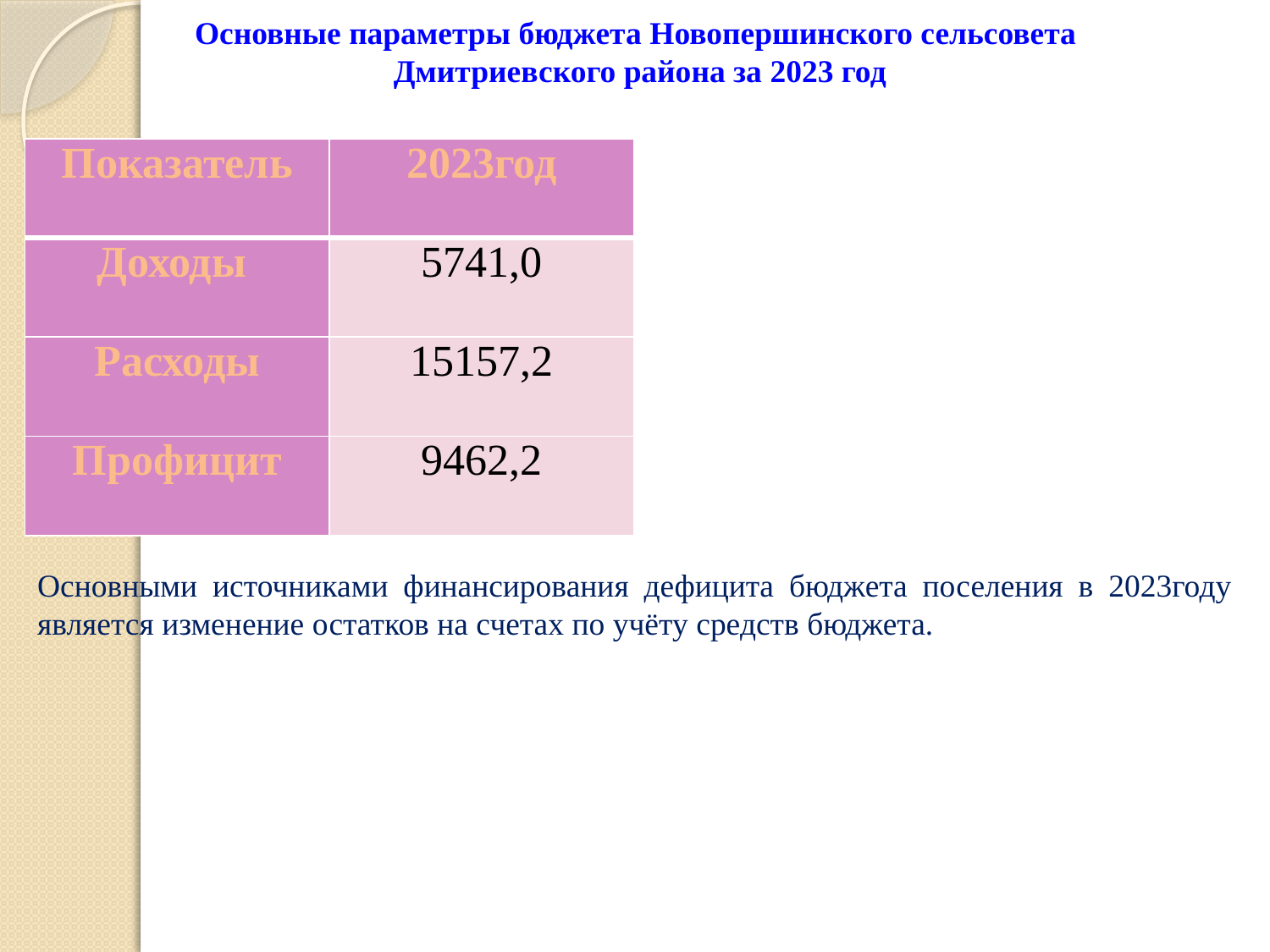

Основные параметры бюджета Новопершинского сельсовета
Дмитриевского района за 2023 год
| Показатель | 2023год |
| --- | --- |
| Доходы | 5741,0 |
| Расходы | 15157,2 |
| Профицит | 9462,2 |
Основными источниками финансирования дефицита бюджета поселения в 2023году является изменение остатков на счетах по учёту средств бюджета.